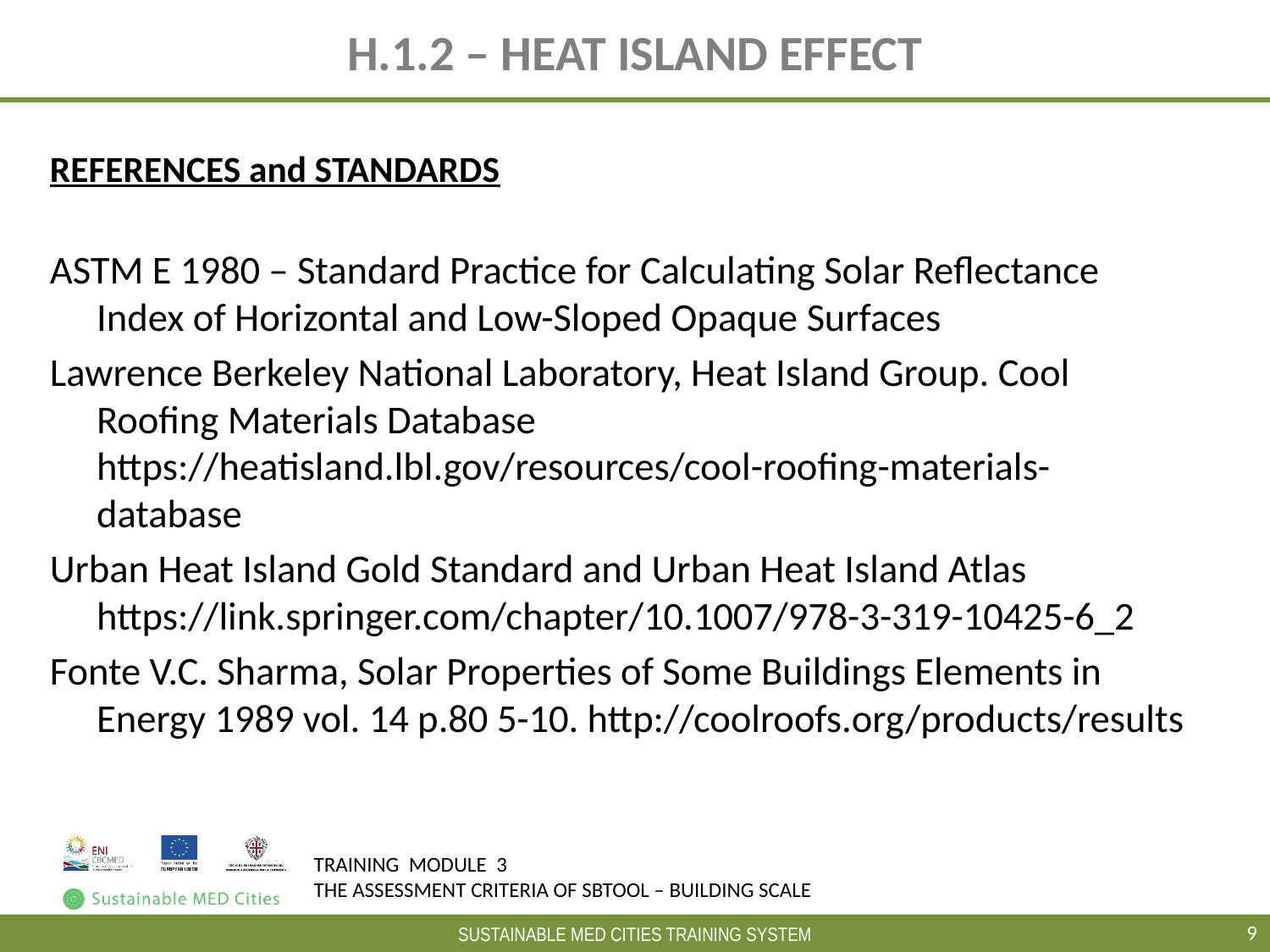

# H.1.2 – HEAT ISLAND EFFECT
REFERENCES and STANDARDS

ASTM E 1980 – Standard Practice for Calculating Solar Reflectance Index of Horizontal and Low-Sloped Opaque Surfaces
Lawrence Berkeley National Laboratory, Heat Island Group. Cool Roofing Materials Database https://heatisland.lbl.gov/resources/cool-roofing-materials-database
Urban Heat Island Gold Standard and Urban Heat Island Atlas https://link.springer.com/chapter/10.1007/978-3-319-10425-6_2
Fonte V.C. Sharma, Solar Properties of Some Buildings Elements in Energy 1989 vol. 14 p.80 5-10. http://coolroofs.org/products/results

9